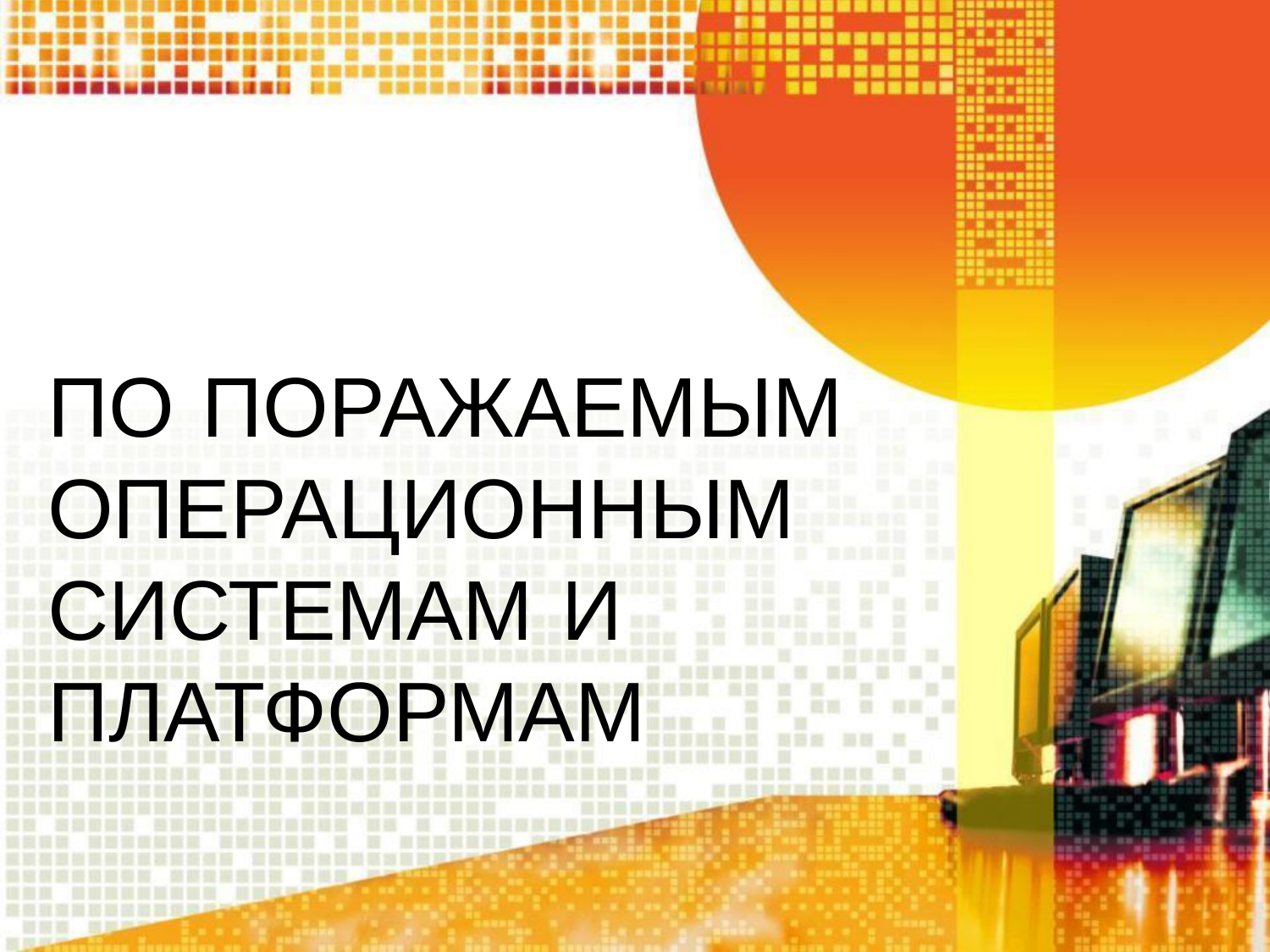

# ПО ПОРАЖАЕМЫМ ОПЕРАЦИОННЫМ СИСТЕМАМ И ПЛАТФОРМАМ